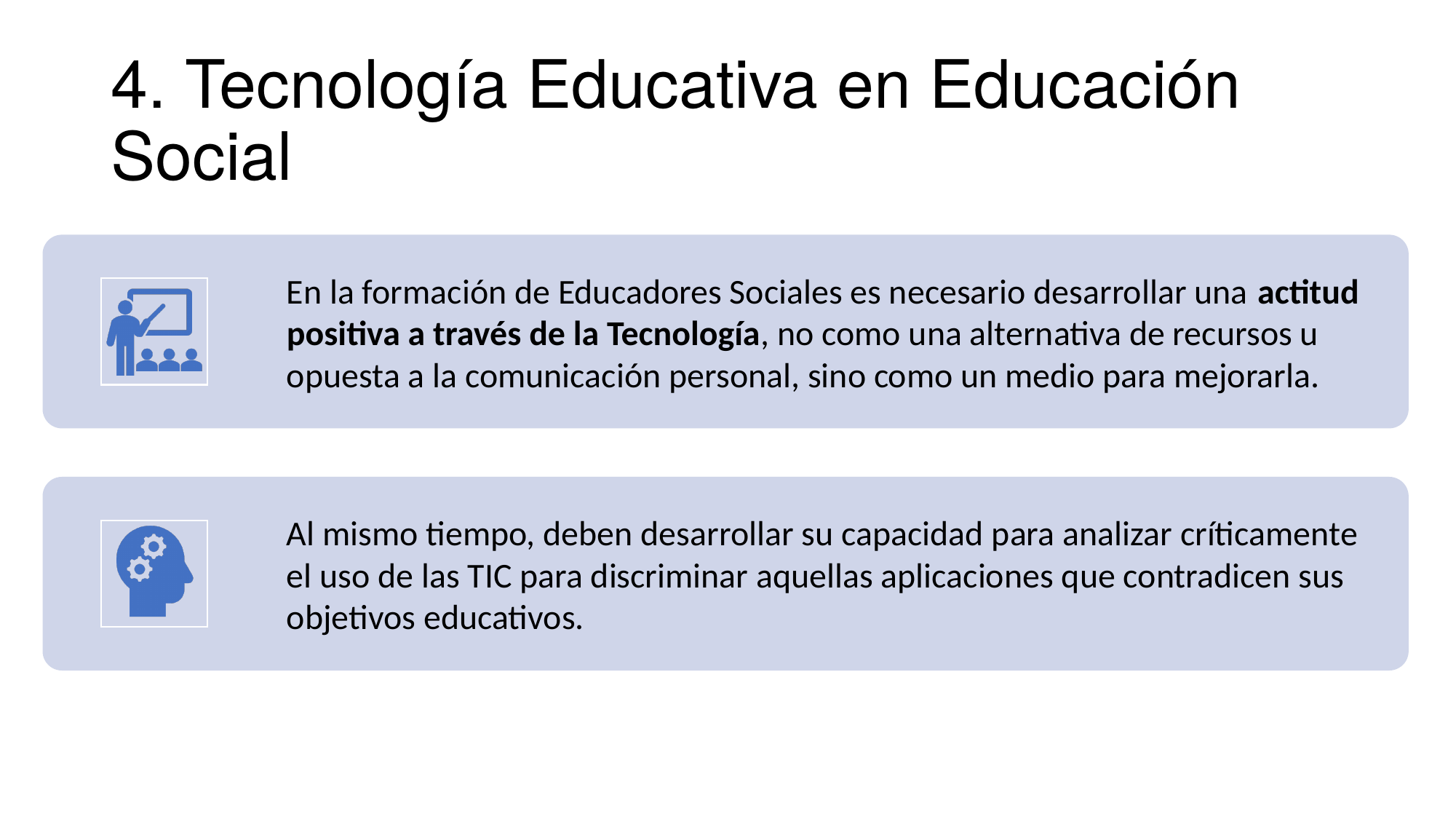

# 4. Tecnología Educativa en Educación Social
En la formación de Educadores Sociales es necesario desarrollar una actitud positiva a través de la Tecnología, no como una alternativa de recursos u opuesta a la comunicación personal, sino como un medio para mejorarla.
Al mismo tiempo, deben desarrollar su capacidad para analizar críticamente el uso de las TIC para discriminar aquellas aplicaciones que contradicen sus objetivos educativos.